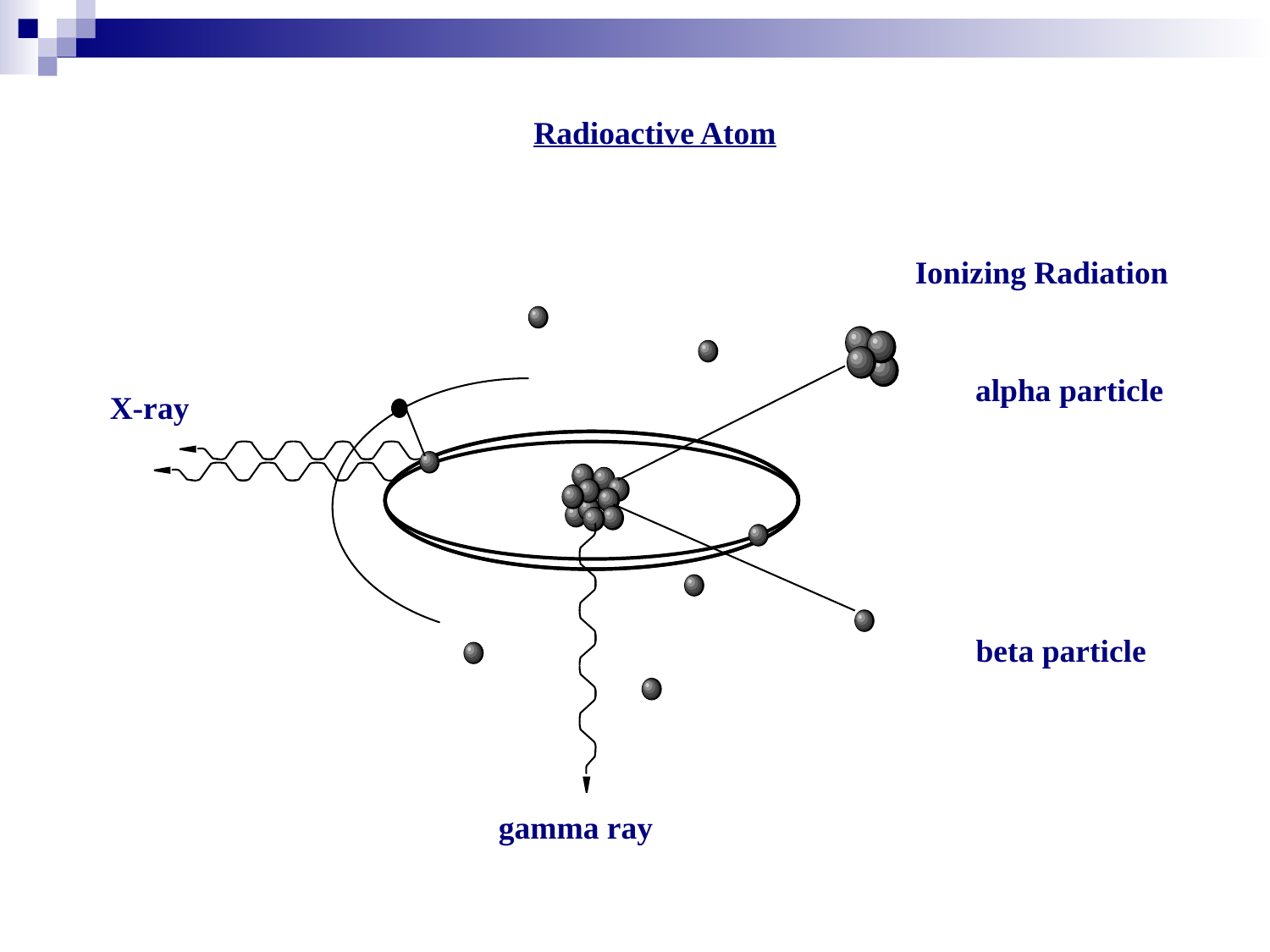

Radioactive Atom
Ionizing Radiation
alpha particle

beta particle

X-ray

gamma ray